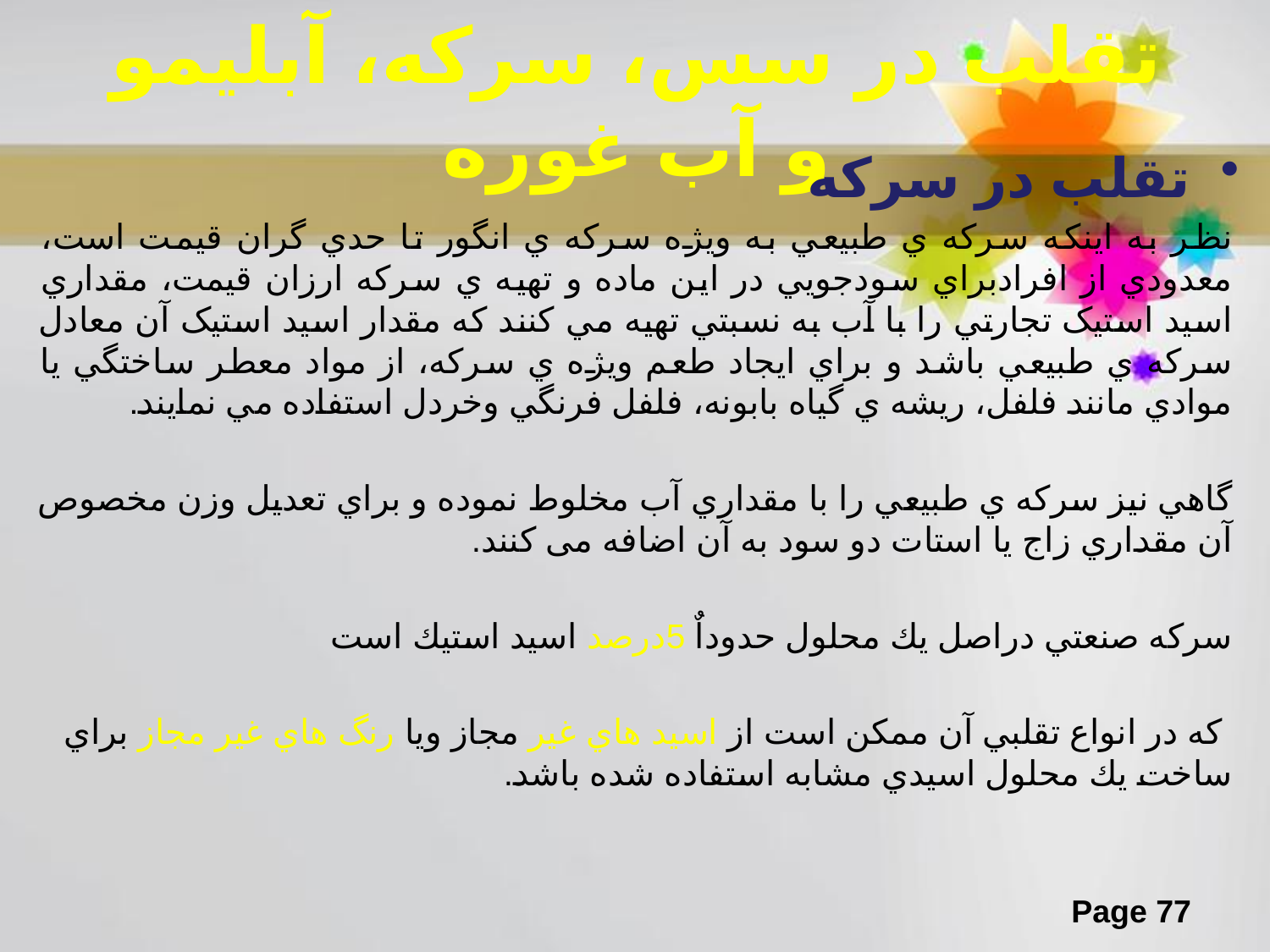

# تقلب در سس، سرکه، آبلیمو و آب غوره
تقلب در سرکه
نظر به اینکه سرکه ي طبیعي به ویژه سرکه ي انگور تا حدي گران قیمت است، معدودي از افرادبراي سودجویي در این ماده و تهیه ي سرکه ارزان قیمت، مقداري اسید استیک تجارتي را با آب به نسبتي تهیه مي کنند که مقدار اسید استیک آن معادل سرکه ي طبیعي باشد و براي ایجاد طعم ویژه ي سرکه، از مواد معطر ساختگي یا موادي مانند فلفل، ریشه ي گیاه بابونه، فلفل فرنگي وخردل استفاده مي نمایند.

گاهي نیز سرکه ي طبیعي را با مقداري آب مخلوط نموده و براي تعدیل وزن مخصوص آن مقداري زاج یا استات دو سود به آن اضافه می کنند.

سركه صنعتي دراصل يك محلول حدوداٌ 5درصد اسيد استيك است

 كه در انواع تقلبي آن ممكن است از اسيد هاي غير مجاز ويا رنگ هاي غير مجاز براي ساخت يك محلول اسيدي مشابه استفاده شده باشد.